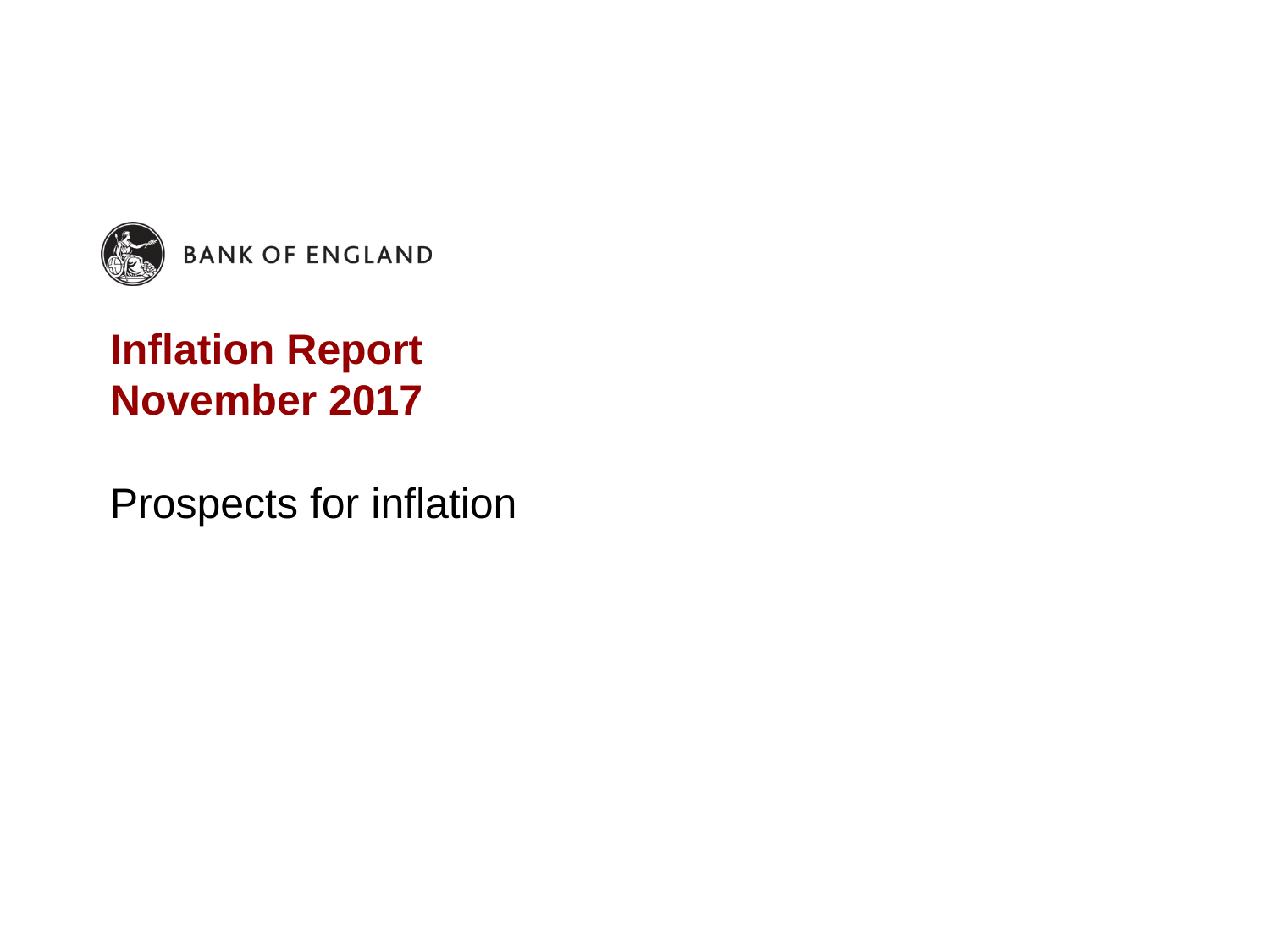

# Inflation Report November 2017
Prospects for inflation